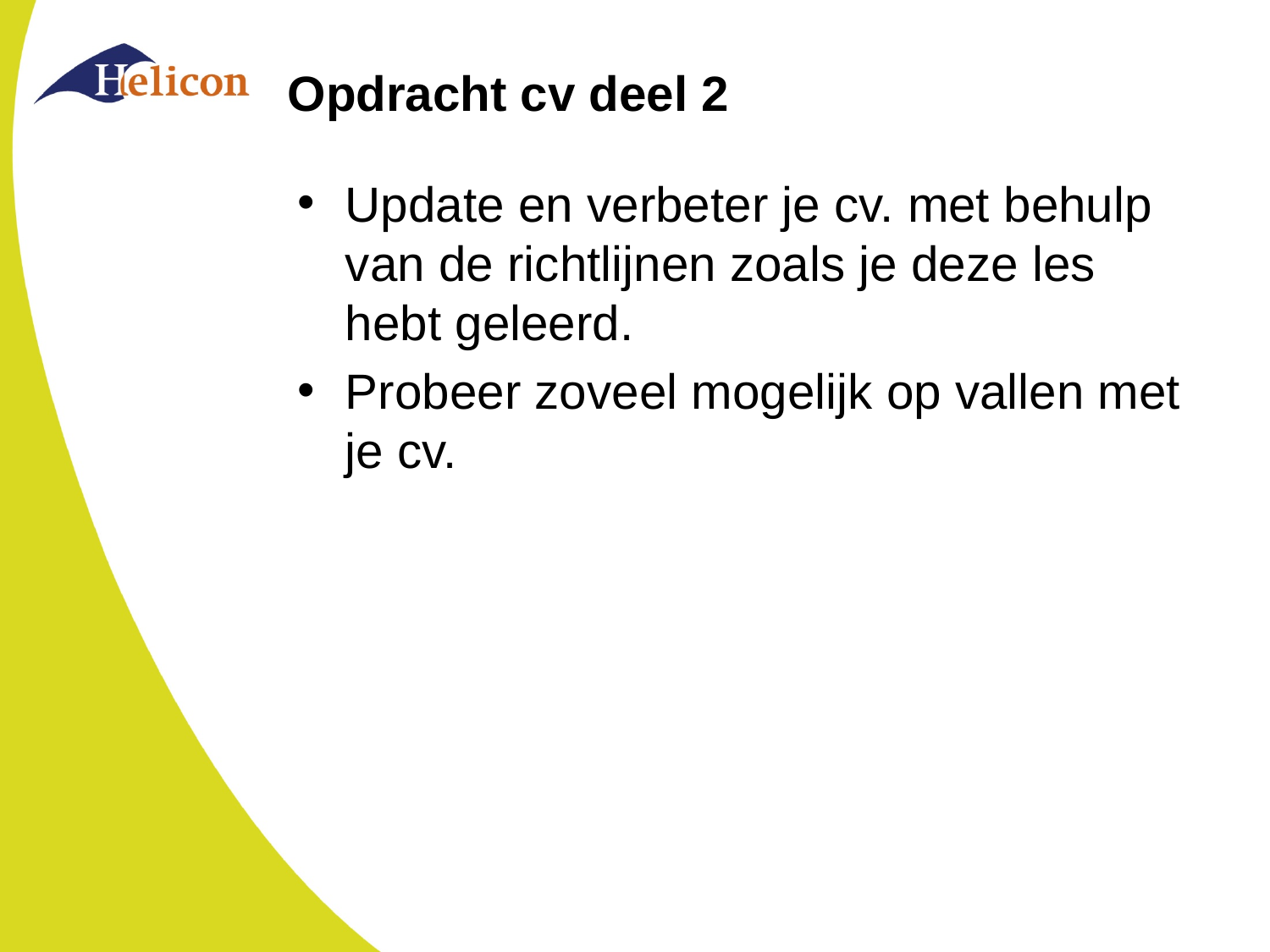

# Opdracht cv deel 2
Update en verbeter je cv. met behulp van de richtlijnen zoals je deze les hebt geleerd.
Probeer zoveel mogelijk op vallen met je cv.